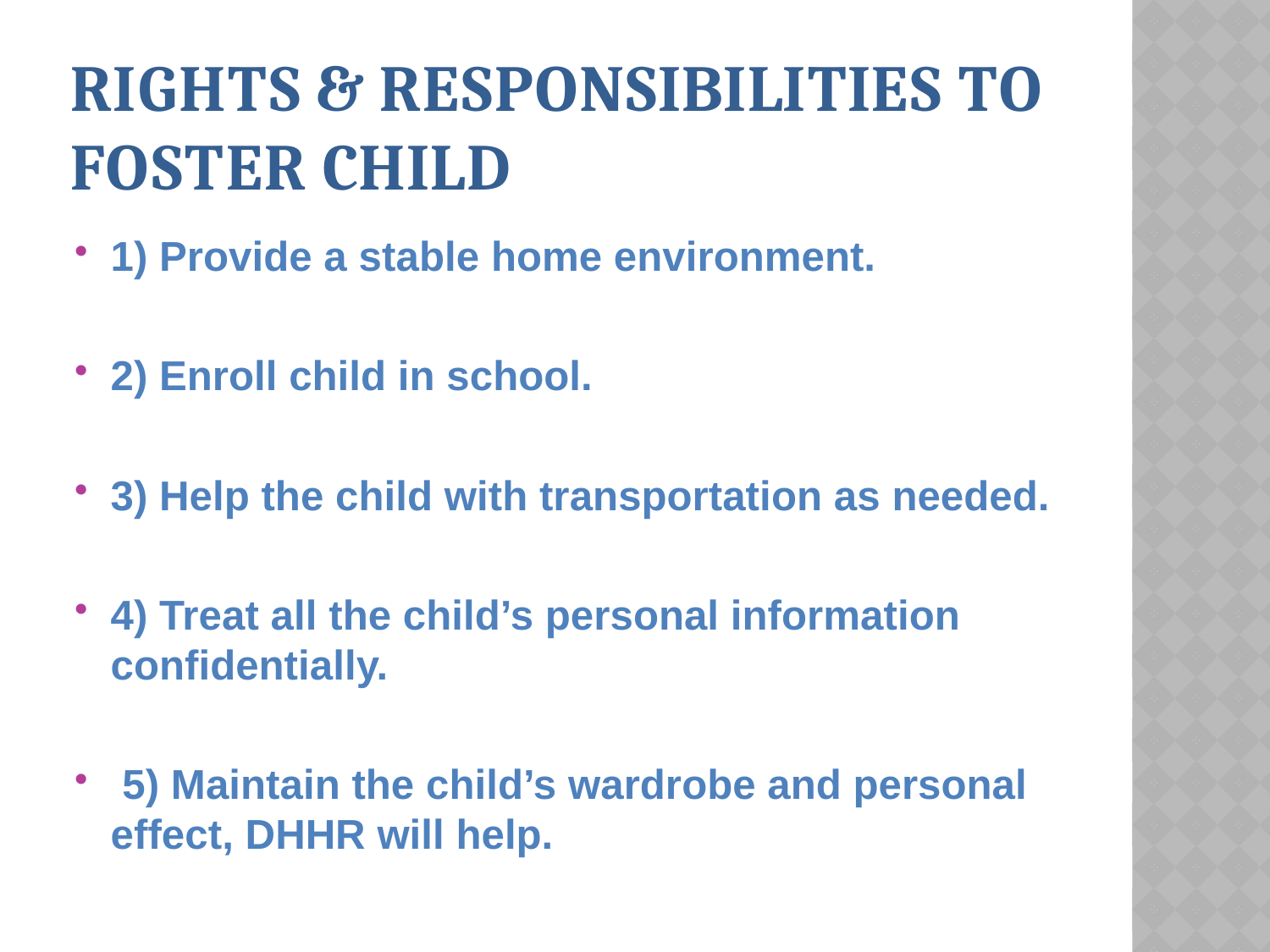

# Rights & Responsibilities to Foster Child
1) Provide a stable home environment.

2) Enroll child in school.

3) Help the child with transportation as needed.

4) Treat all the child’s personal information confidentially.

 5) Maintain the child’s wardrobe and personal effect, DHHR will help.